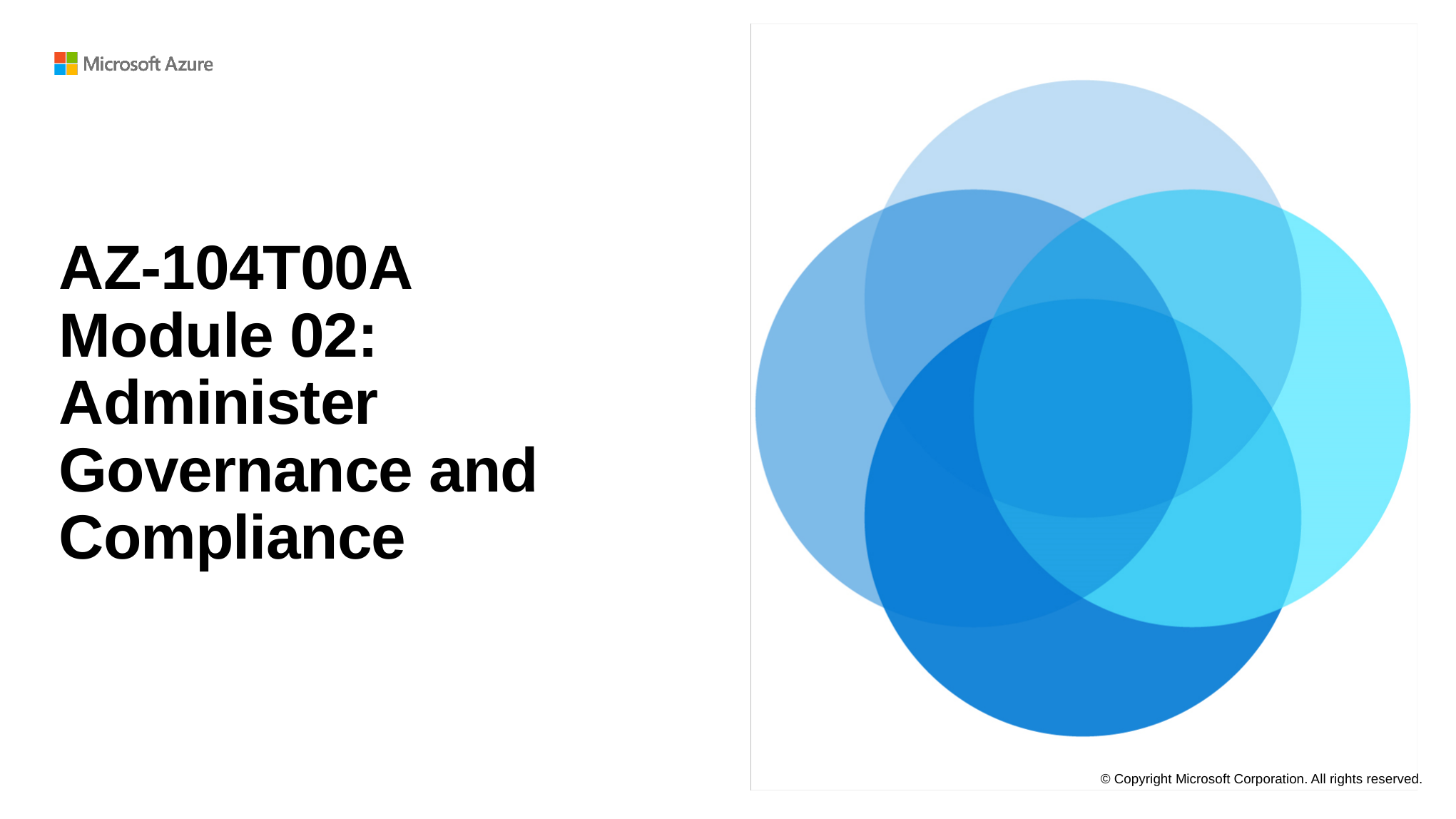

# AZ-104T00A Module 02: Administer Governance and Compliance